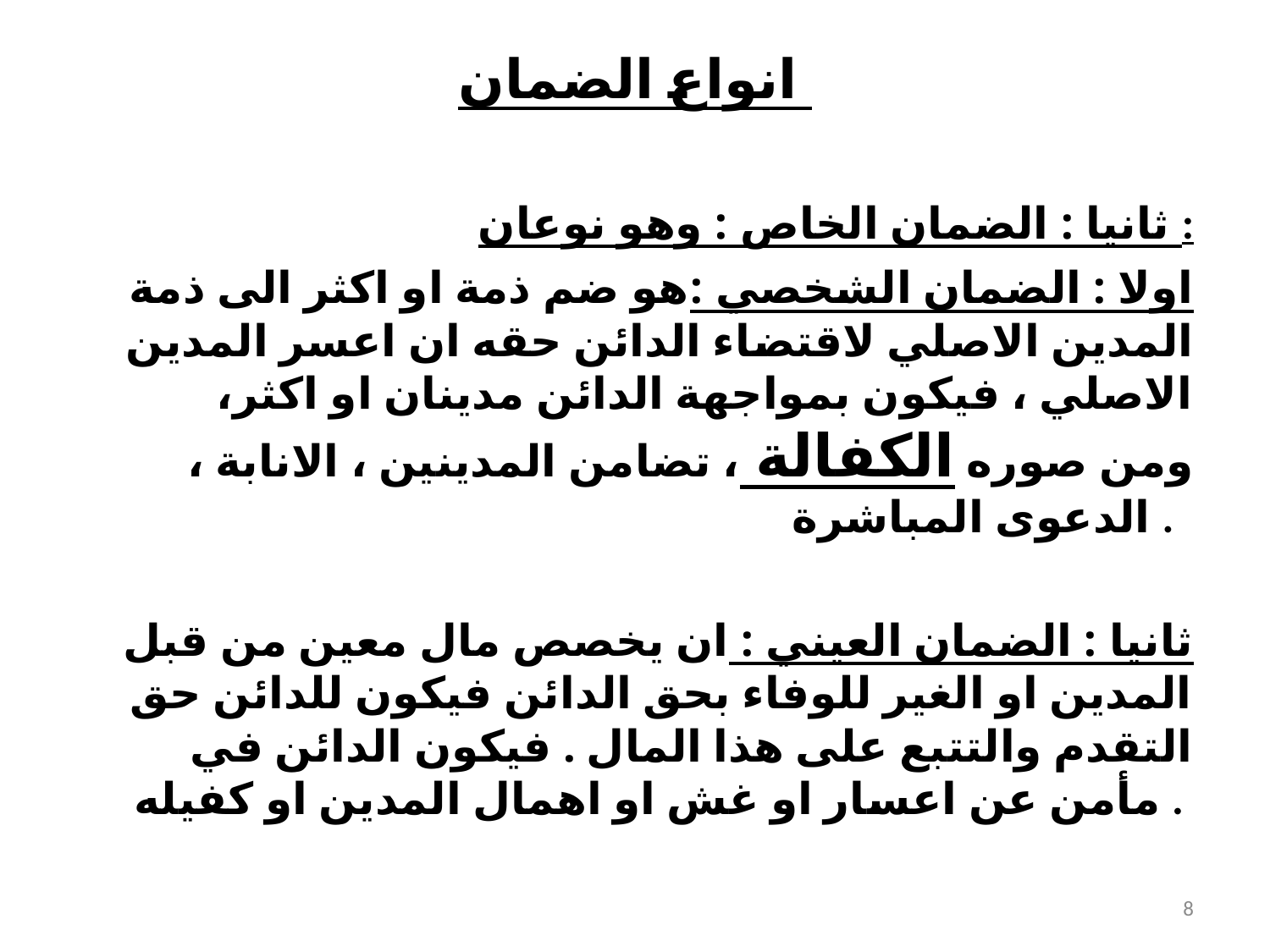

# انواع الضمان

ثانيا : الضمان الخاص : وهو نوعان :
اولا : الضمان الشخصي :هو ضم ذمة او اكثر الى ذمة المدين الاصلي لاقتضاء الدائن حقه ان اعسر المدين الاصلي ، فيكون بمواجهة الدائن مدينان او اكثر، ومن صوره الكفالة ، تضامن المدينين ، الانابة ، الدعوى المباشرة .

ثانيا : الضمان العيني : ان يخصص مال معين من قبل المدين او الغير للوفاء بحق الدائن فيكون للدائن حق التقدم والتتبع على هذا المال . فيكون الدائن في مأمن عن اعسار او غش او اهمال المدين او كفيله .
8